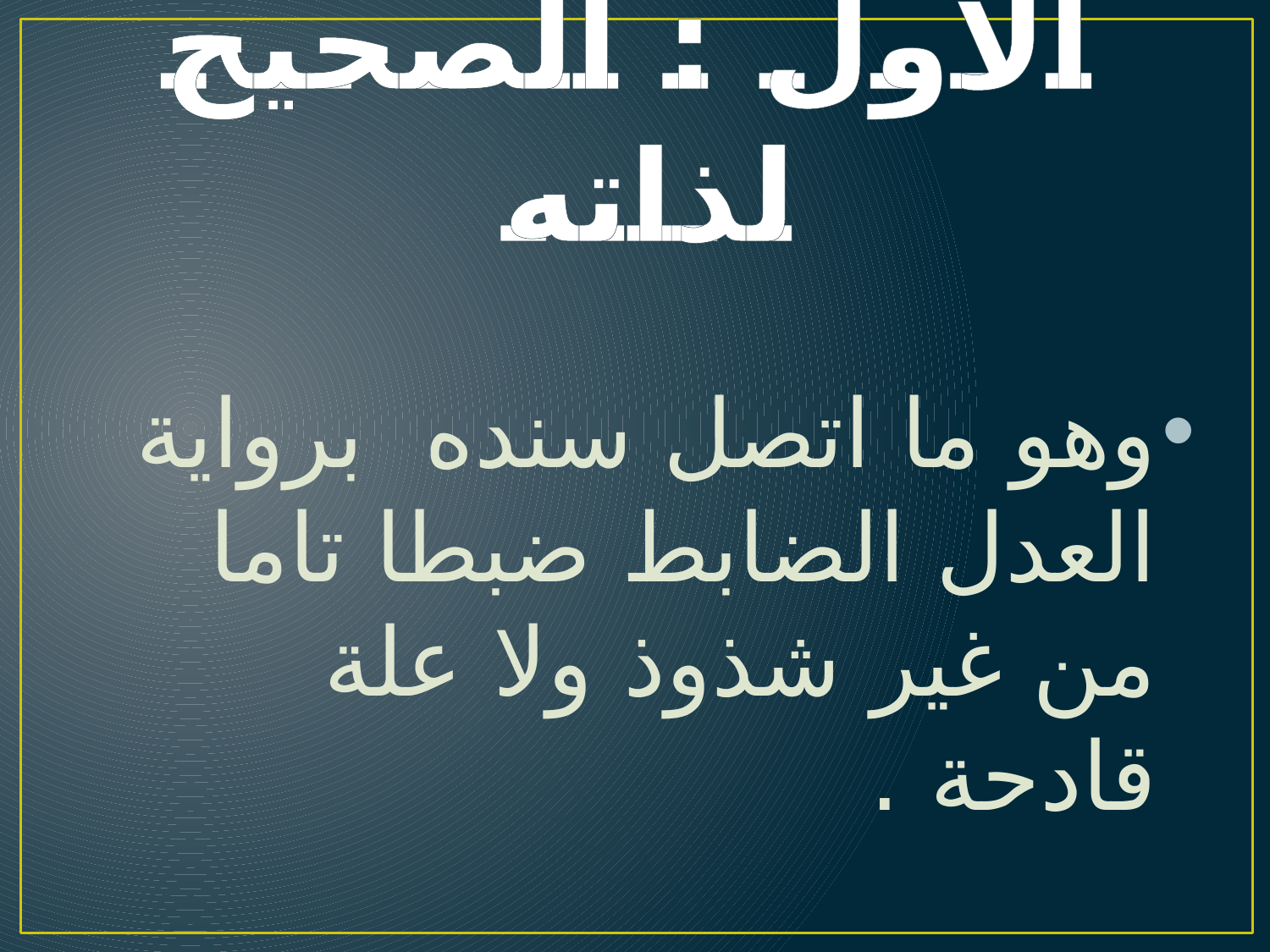

# الاول : الصحيح لذاته
وهو ما اتصل سنده  برواية العدل الضابط ضبطا تاما  من غير شذوذ ولا علة قادحة .